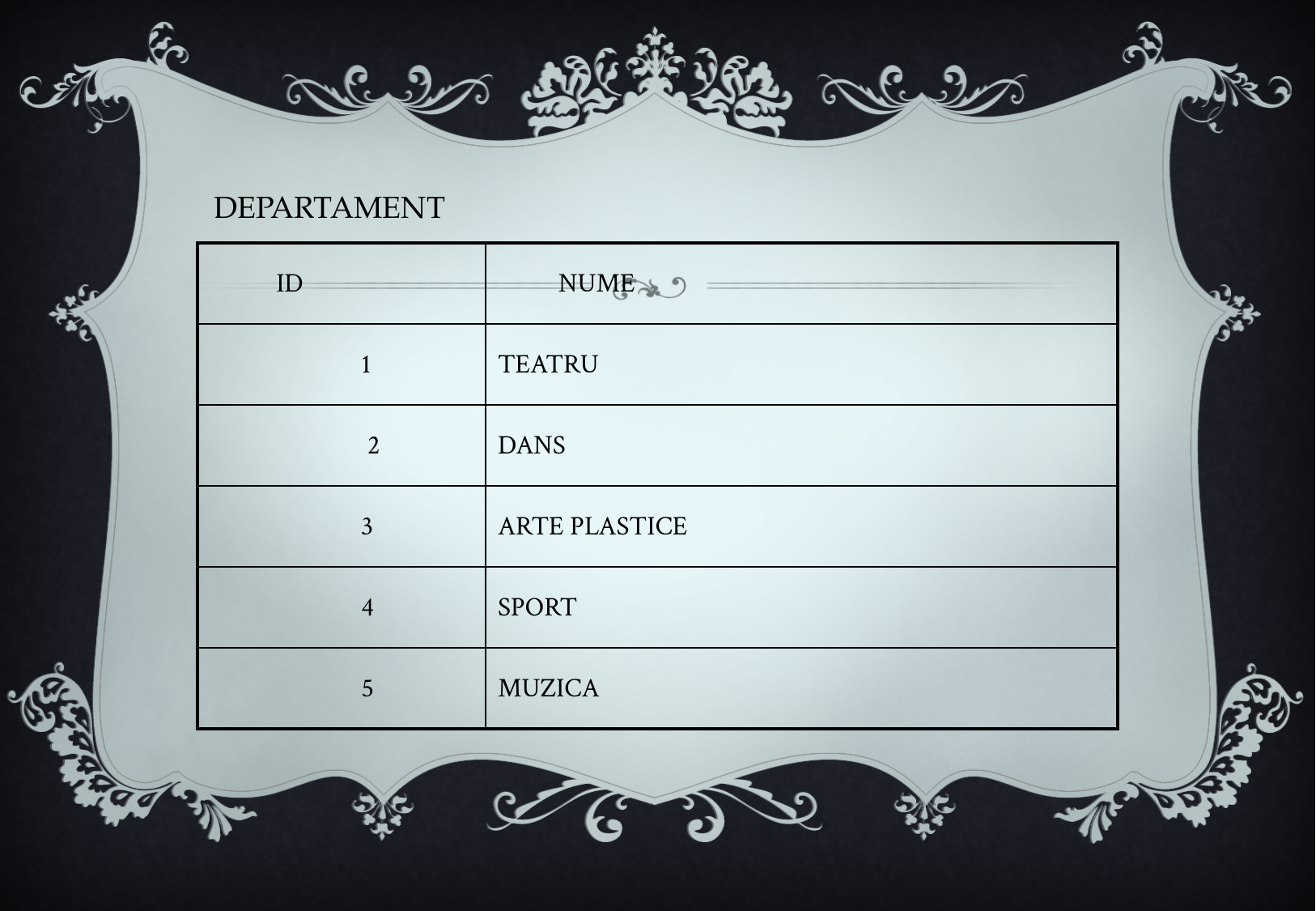

DEPARTAMENT
| ID | NUME |
| --- | --- |
| 1 | TEATRU |
| 2 | DANS |
| 3 | ARTE PLASTICE |
| 4 | SPORT |
| 5 | MUZICA |